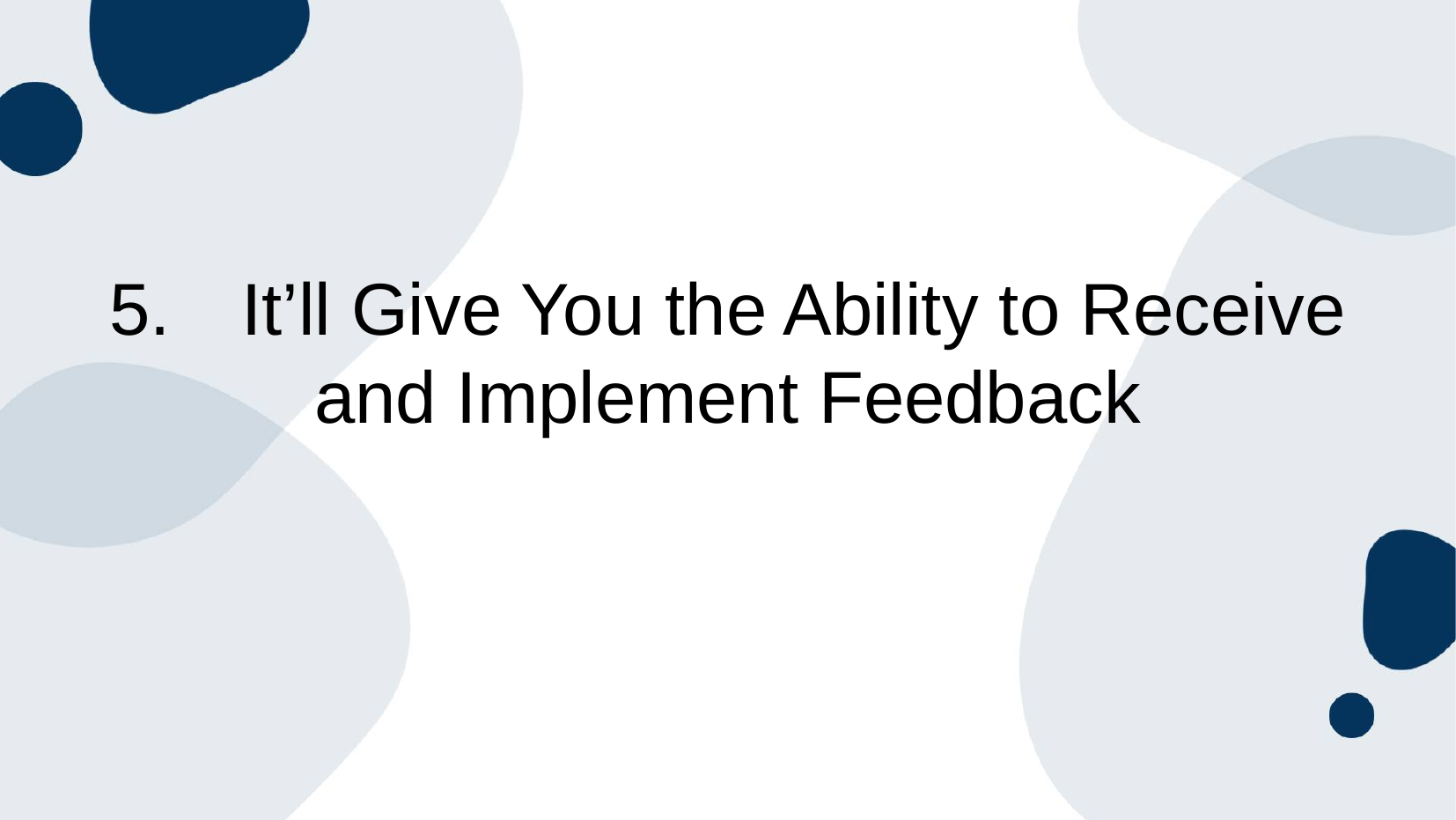

# 5.	It’ll Give You the Ability to Receive and Implement Feedback